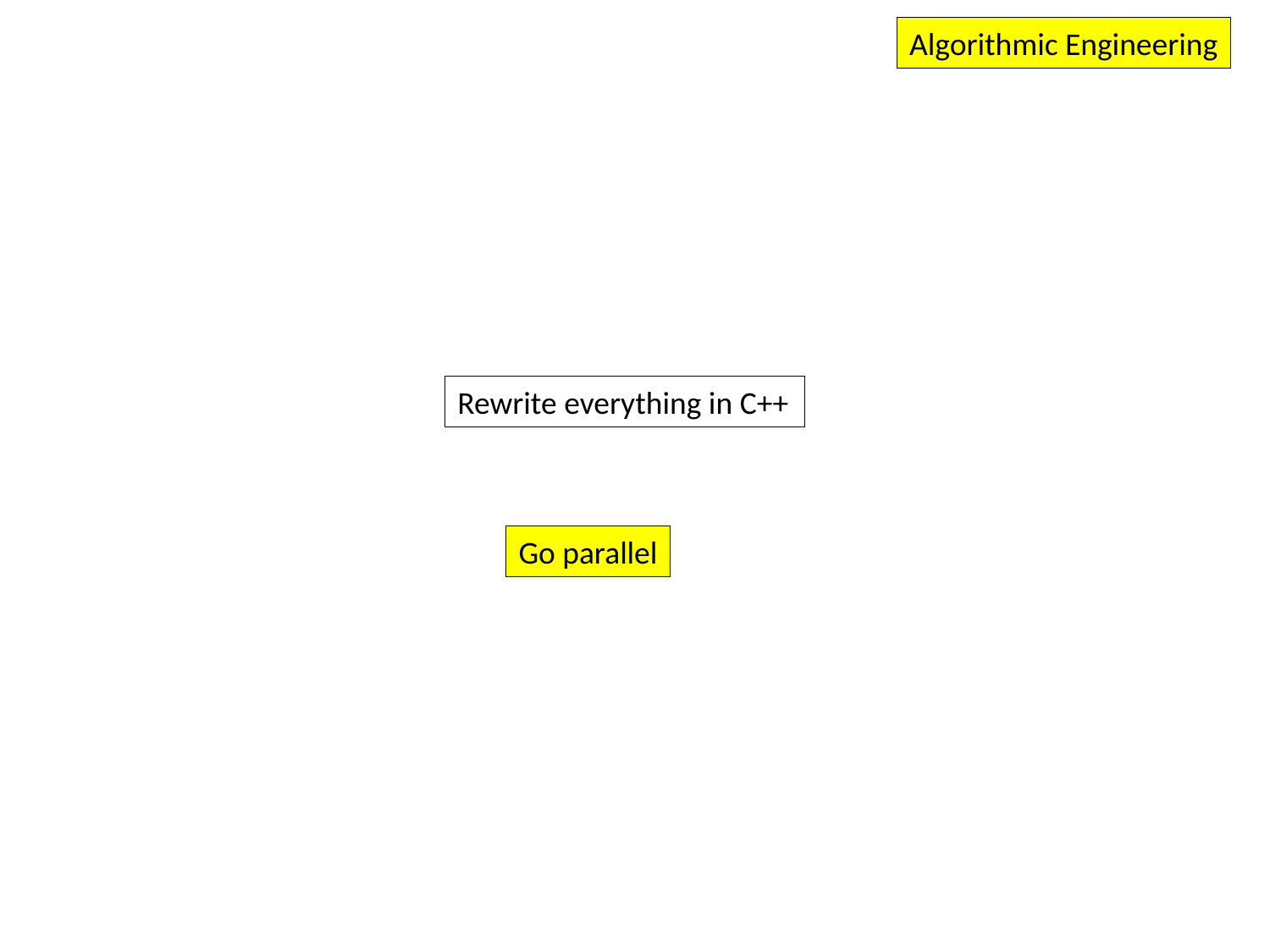

Algorithmic Engineering
Rewrite everything in C++
Go parallel